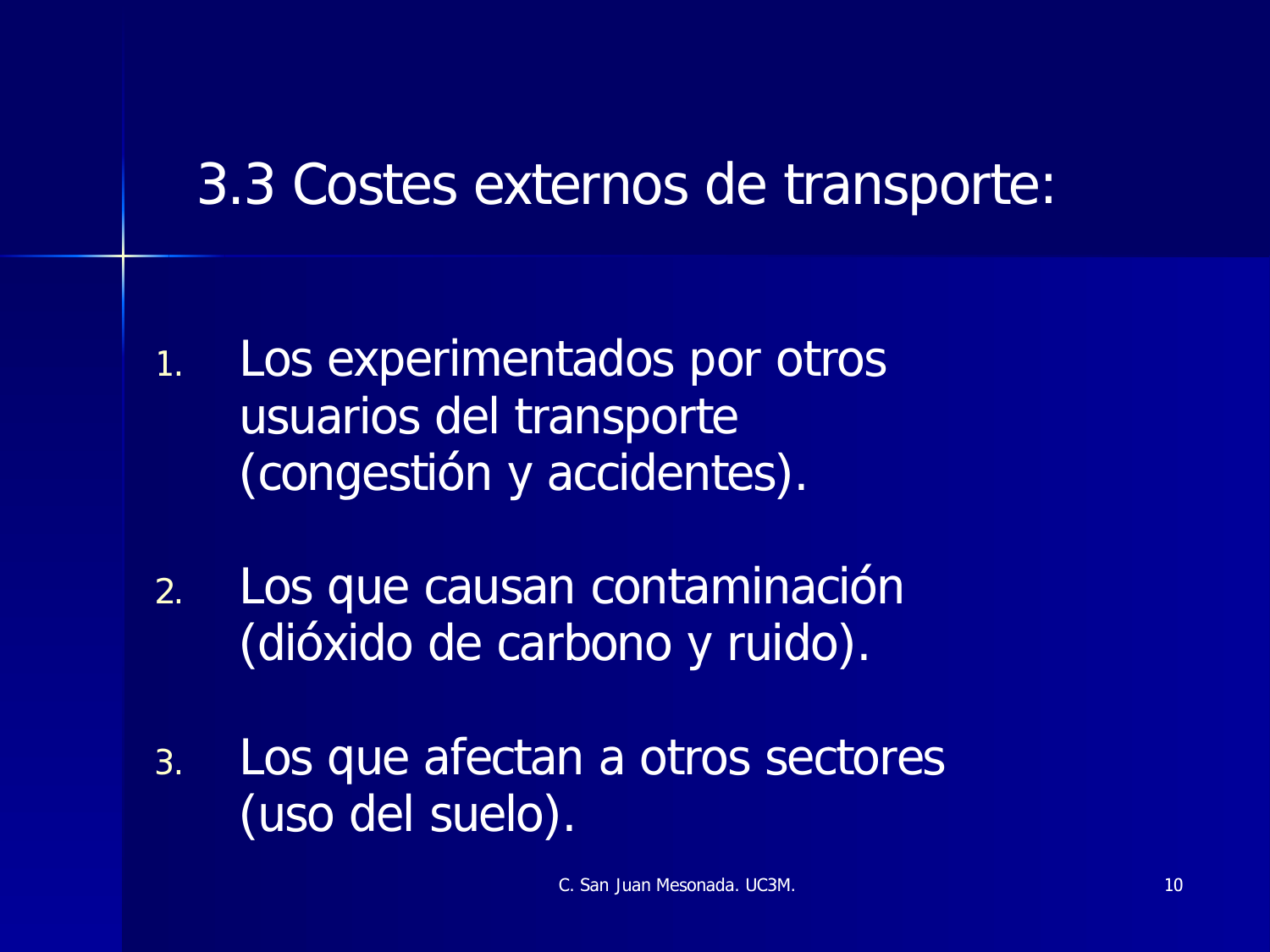

3.3 Costes externos de transporte:

Los experimentados por otros usuarios del transporte (congestión y accidentes).

Los que causan contaminación (dióxido de carbono y ruido).

Los que afectan a otros sectores (uso del suelo).
C. San Juan Mesonada. UC3M.
10